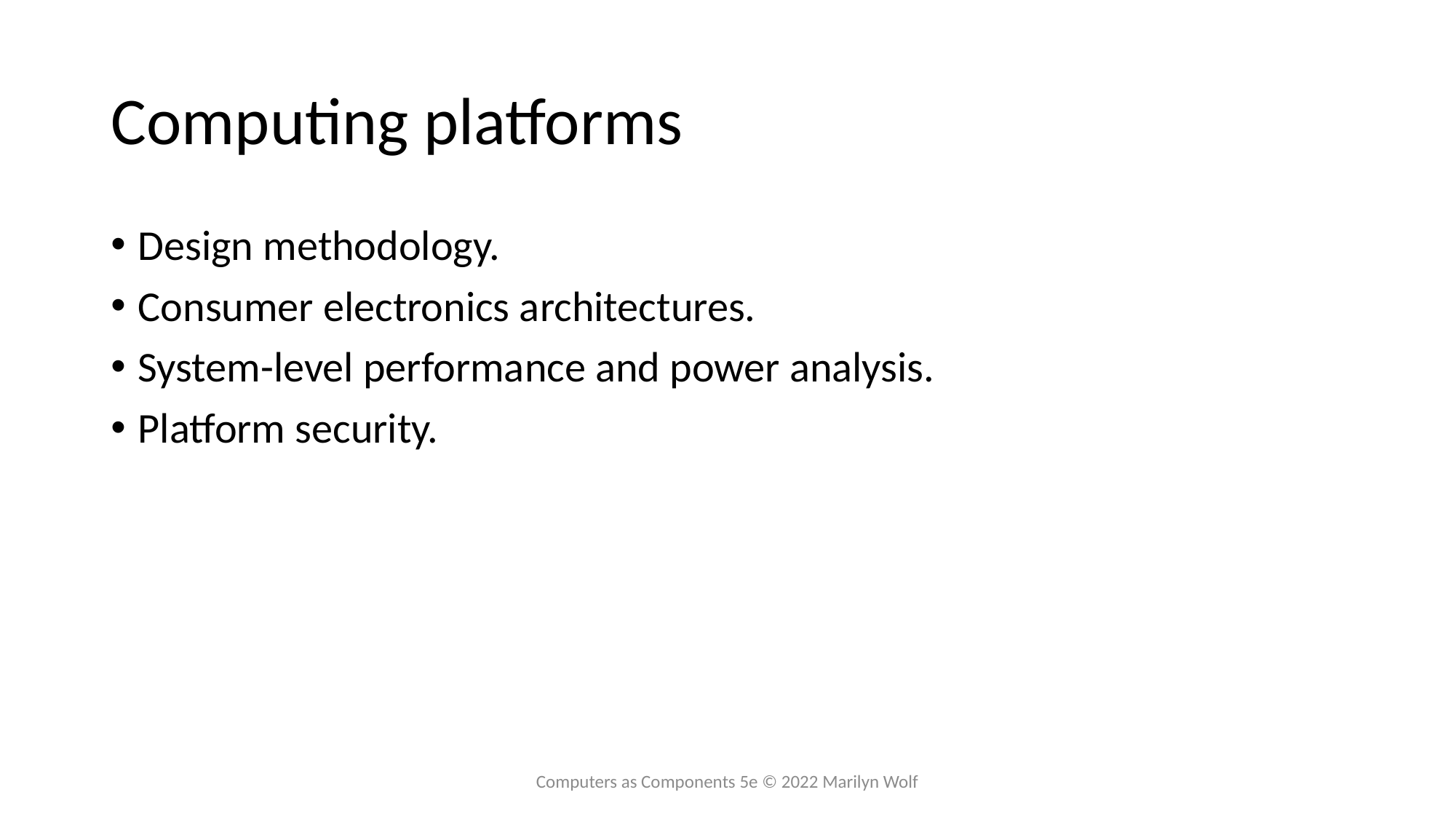

# Computing platforms
Design methodology.
Consumer electronics architectures.
System-level performance and power analysis.
Platform security.
Computers as Components 5e © 2022 Marilyn Wolf